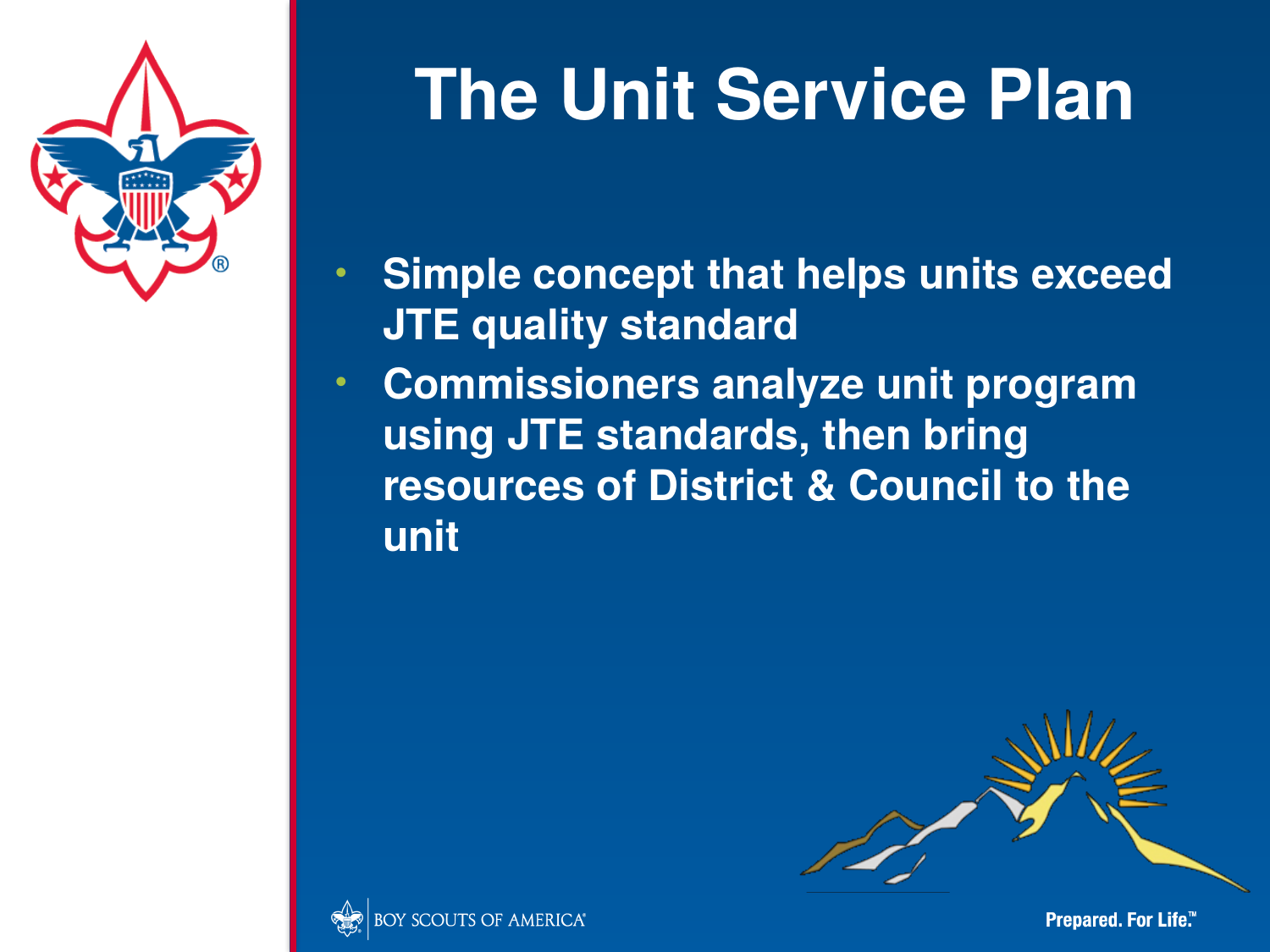

The Unit Service Plan
Simple concept that helps units exceed JTE quality standard
Commissioners analyze unit program using JTE standards, then bring resources of District & Council to the unit